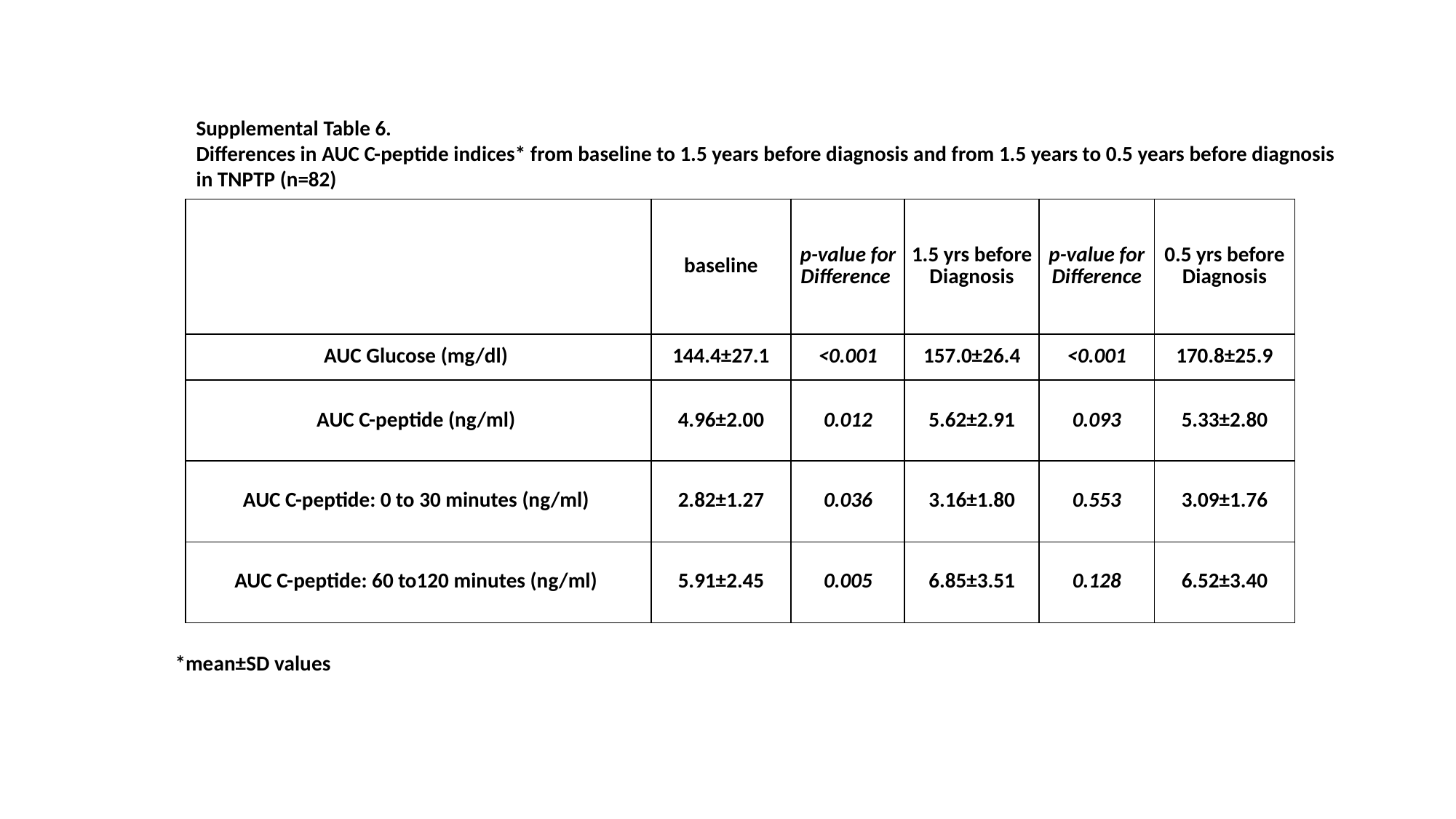

Supplemental Table 6.
Differences in AUC C-peptide indices* from baseline to 1.5 years before diagnosis and from 1.5 years to 0.5 years before diagnosis in TNPTP (n=82)
|  | baseline | p-value for Difference | 1.5 yrs before Diagnosis | p-value for Difference | 0.5 yrs before Diagnosis |
| --- | --- | --- | --- | --- | --- |
| AUC Glucose (mg/dl) | 144.4±27.1 | <0.001 | 157.0±26.4 | <0.001 | 170.8±25.9 |
| AUC C-peptide (ng/ml) | 4.96±2.00 | 0.012 | 5.62±2.91 | 0.093 | 5.33±2.80 |
| AUC C-peptide: 0 to 30 minutes (ng/ml) | 2.82±1.27 | 0.036 | 3.16±1.80 | 0.553 | 3.09±1.76 |
| AUC C-peptide: 60 to120 minutes (ng/ml) | 5.91±2.45 | 0.005 | 6.85±3.51 | 0.128 | 6.52±3.40 |
*mean±SD values